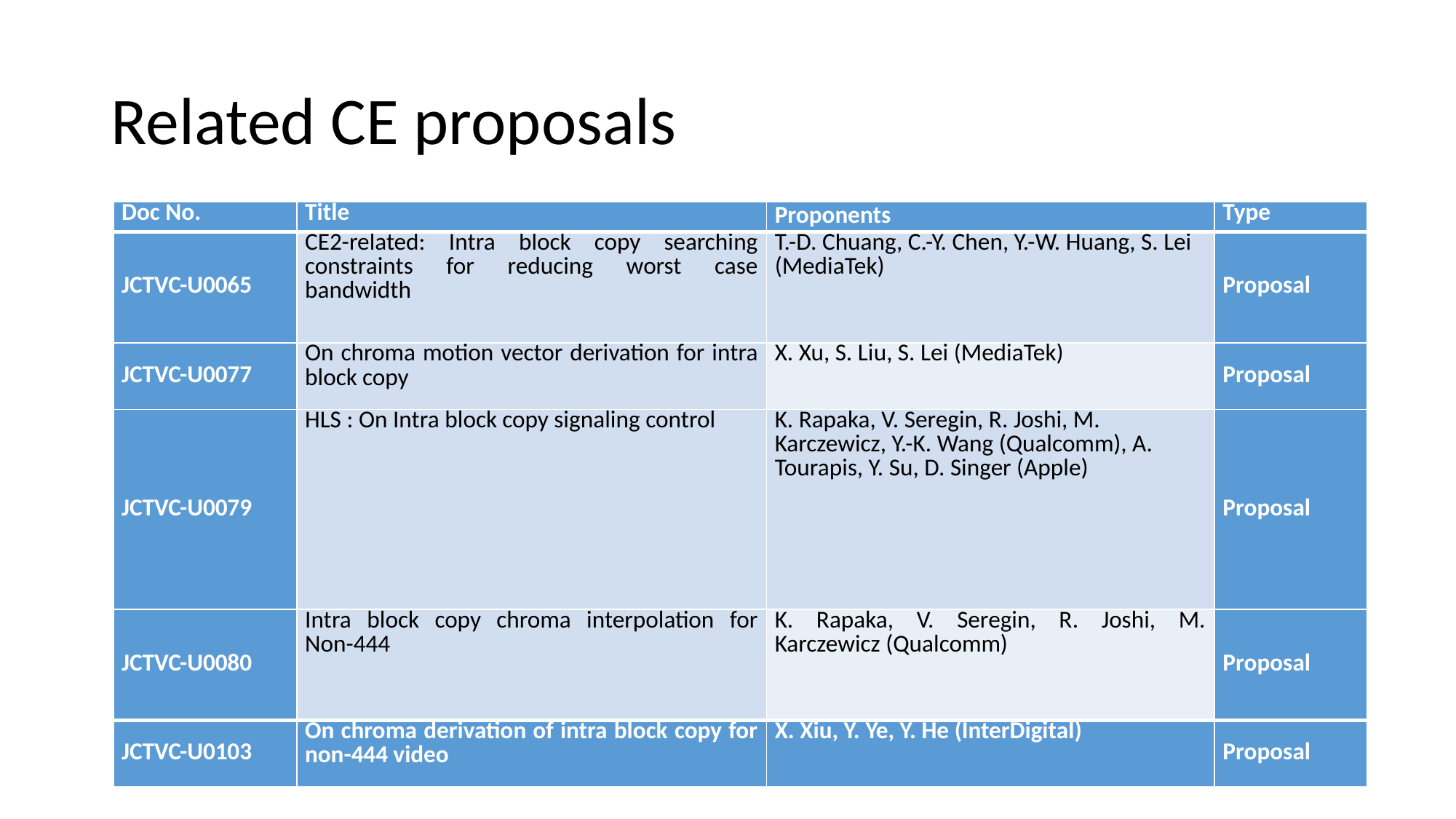

# Related CE proposals
| Doc No. | Title | Proponents | Type |
| --- | --- | --- | --- |
| JCTVC-U0065 | CE2-related: Intra block copy searching constraints for reducing worst case bandwidth | T.-D. Chuang, C.-Y. Chen, Y.-W. Huang, S. Lei (MediaTek) | Proposal |
| JCTVC-U0077 | On chroma motion vector derivation for intra block copy | X. Xu, S. Liu, S. Lei (MediaTek) | Proposal |
| JCTVC-U0079 | HLS : On Intra block copy signaling control | K. Rapaka, V. Seregin, R. Joshi, M. Karczewicz, Y.-K. Wang (Qualcomm), A. Tourapis, Y. Su, D. Singer (Apple) | Proposal |
| JCTVC-U0080 | Intra block copy chroma interpolation for Non-444 | K. Rapaka, V. Seregin, R. Joshi, M. Karczewicz (Qualcomm) | Proposal |
| JCTVC-U0103 | On chroma derivation of intra block copy for non-444 video | X. Xiu, Y. Ye, Y. He (InterDigital) | Proposal |